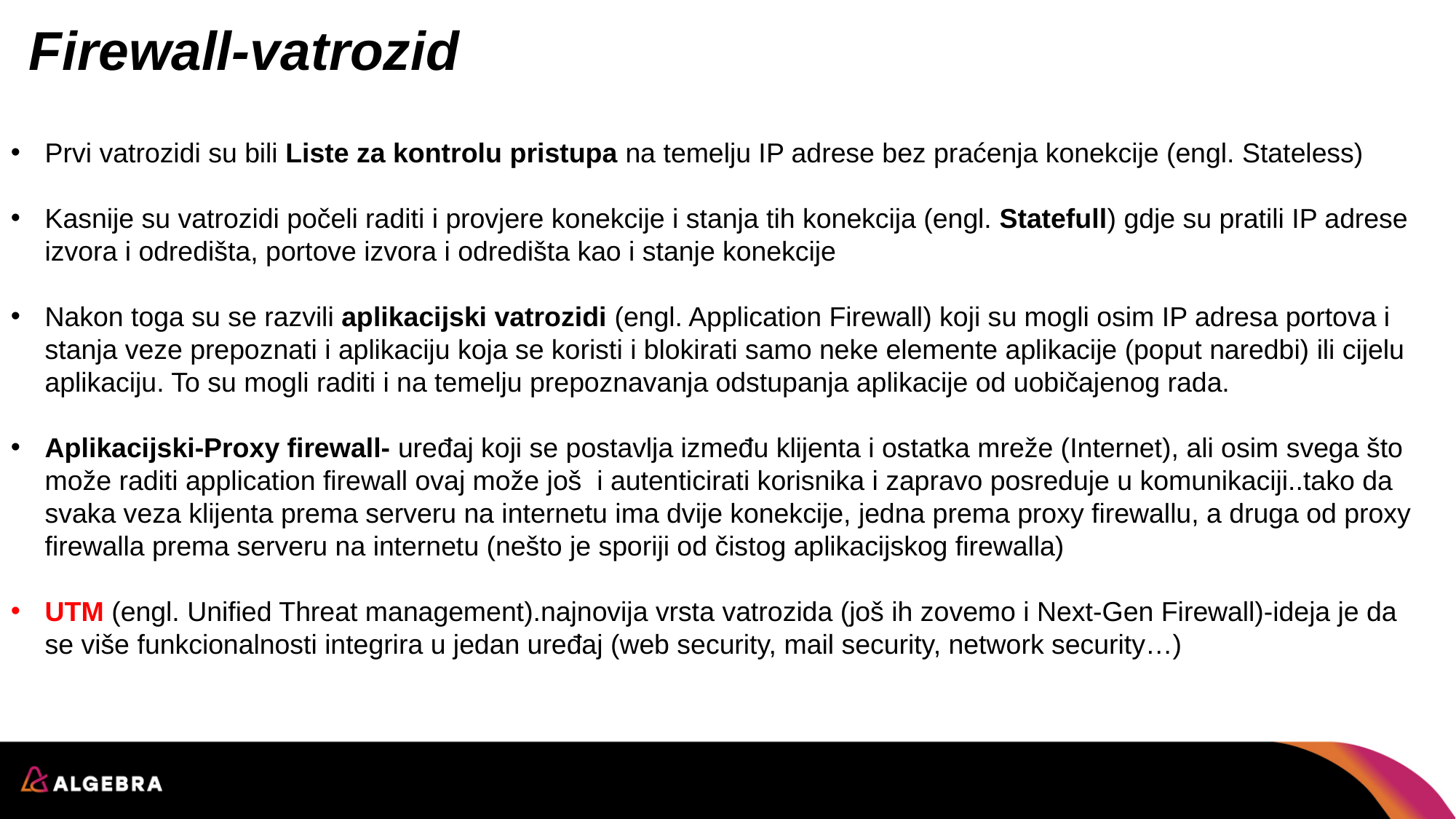

# Firewall-vatrozid
Prvi vatrozidi su bili Liste za kontrolu pristupa na temelju IP adrese bez praćenja konekcije (engl. Stateless)

Kasnije su vatrozidi počeli raditi i provjere konekcije i stanja tih konekcija (engl. Statefull) gdje su pratili IP adrese izvora i odredišta, portove izvora i odredišta kao i stanje konekcije

Nakon toga su se razvili aplikacijski vatrozidi (engl. Application Firewall) koji su mogli osim IP adresa portova i stanja veze prepoznati i aplikaciju koja se koristi i blokirati samo neke elemente aplikacije (poput naredbi) ili cijelu aplikaciju. To su mogli raditi i na temelju prepoznavanja odstupanja aplikacije od uobičajenog rada.

Aplikacijski-Proxy firewall- uređaj koji se postavlja između klijenta i ostatka mreže (Internet), ali osim svega što može raditi application firewall ovaj može još  i autenticirati korisnika i zapravo posreduje u komunikaciji..tako da svaka veza klijenta prema serveru na internetu ima dvije konekcije, jedna prema proxy firewallu, a druga od proxy firewalla prema serveru na internetu (nešto je sporiji od čistog aplikacijskog firewalla)

UTM (engl. Unified Threat management).najnovija vrsta vatrozida (još ih zovemo i Next-Gen Firewall)-ideja je da se više funkcionalnosti integrira u jedan uređaj (web security, mail security, network security…)